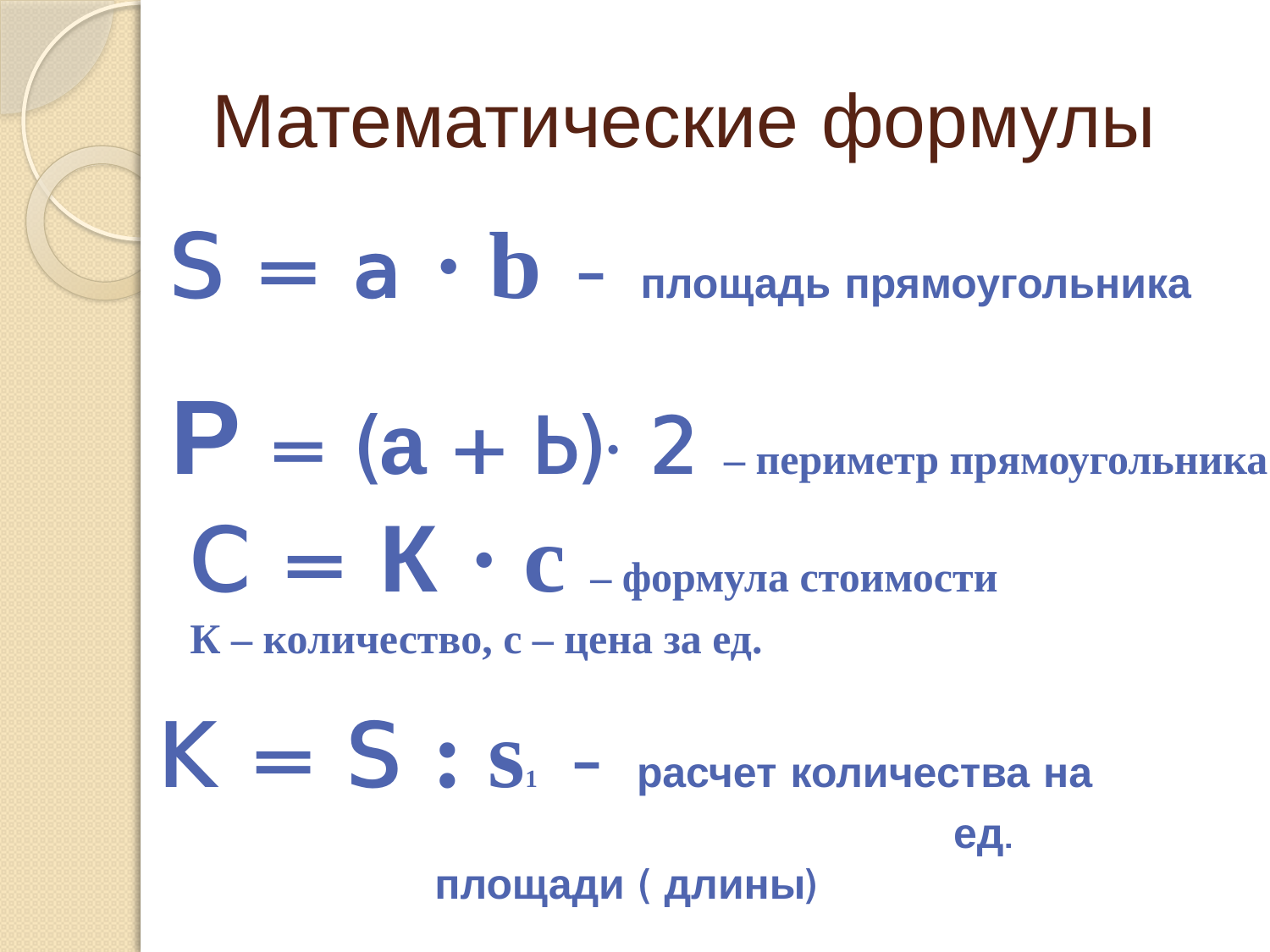

# Математические формулы
S = a · b - площадь прямоугольника

Р = (а + b)· 2 – периметр прямоугольника
C = К · c – формула стоимости
К – количество, с – цена за ед.

K = S : s1 - расчет количества на
                                                    ед. площади ( длины)